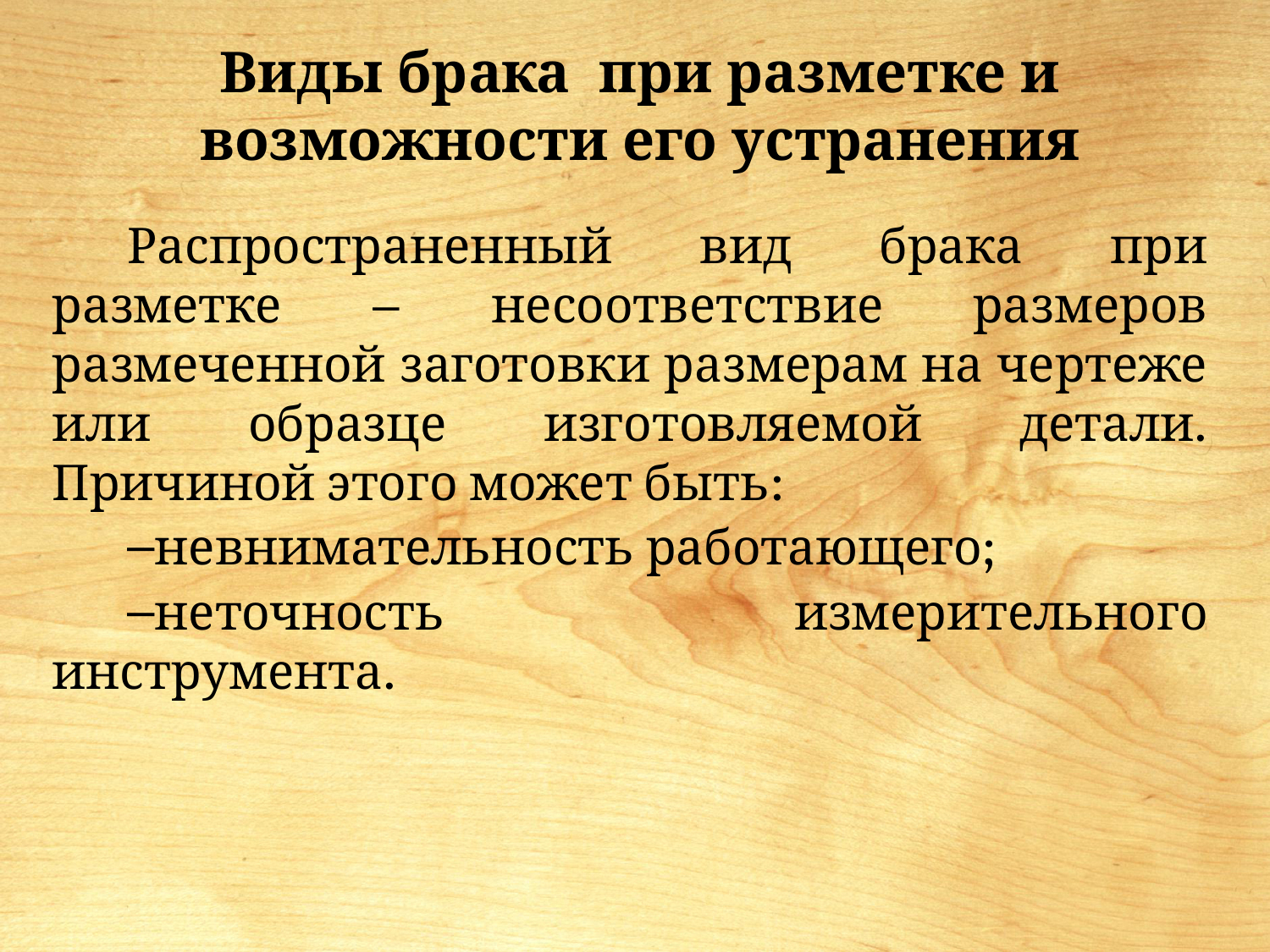

# Виды брака  при разметке и возможности его устранения
Распространенный вид брака при разметке – несоответствие размеров размеченной заготовки размерам на чертеже или образце изготовляемой детали. Причиной этого может быть:
невнимательность работающего;
неточность измерительного инструмента.